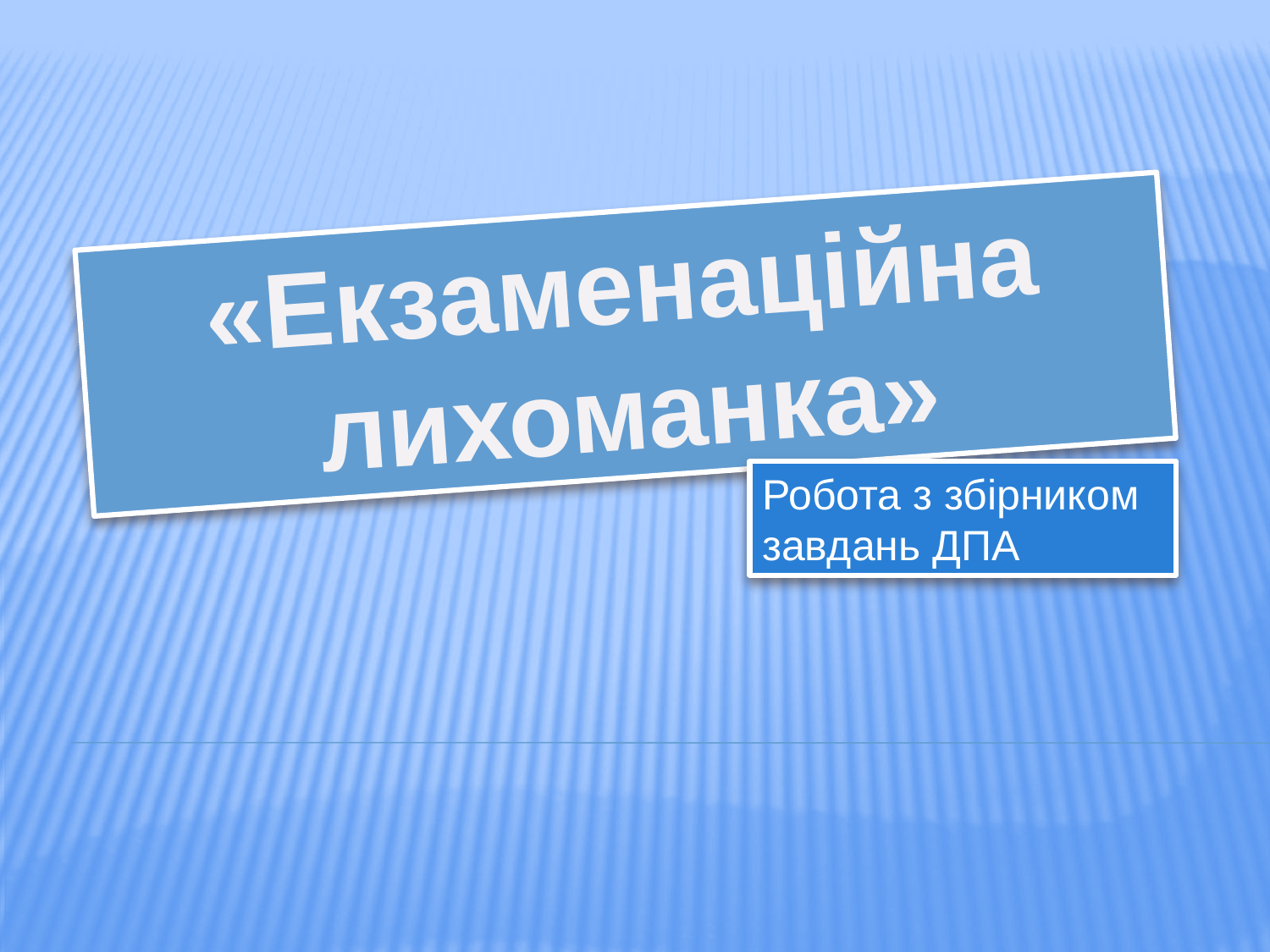

«Екзаменаційна лихоманка»
Робота з збірником завдань ДПА